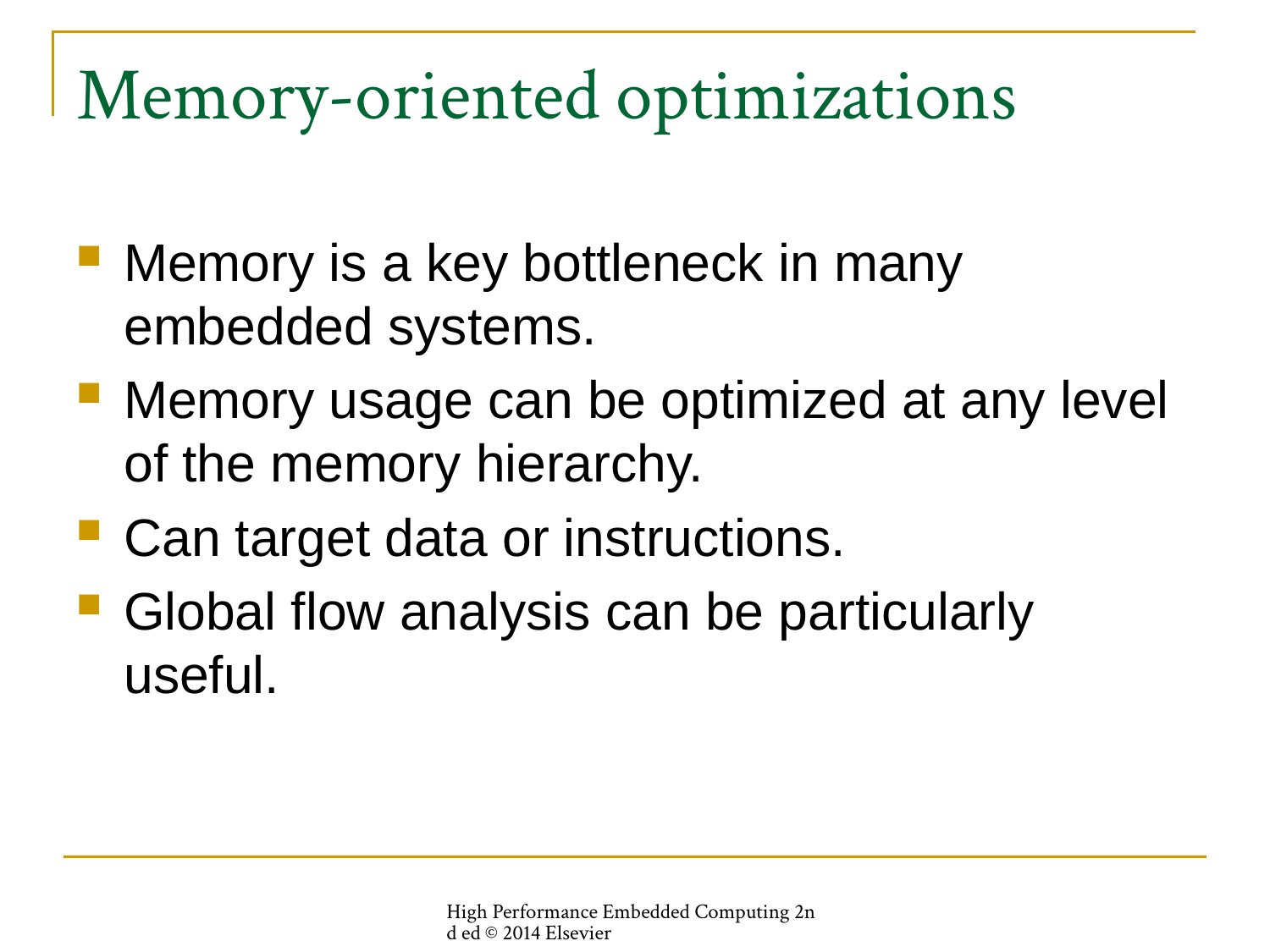

# Memory-oriented optimizations
Memory is a key bottleneck in many embedded systems.
Memory usage can be optimized at any level of the memory hierarchy.
Can target data or instructions.
Global flow analysis can be particularly useful.
High Performance Embedded Computing 2nd ed © 2014 Elsevier